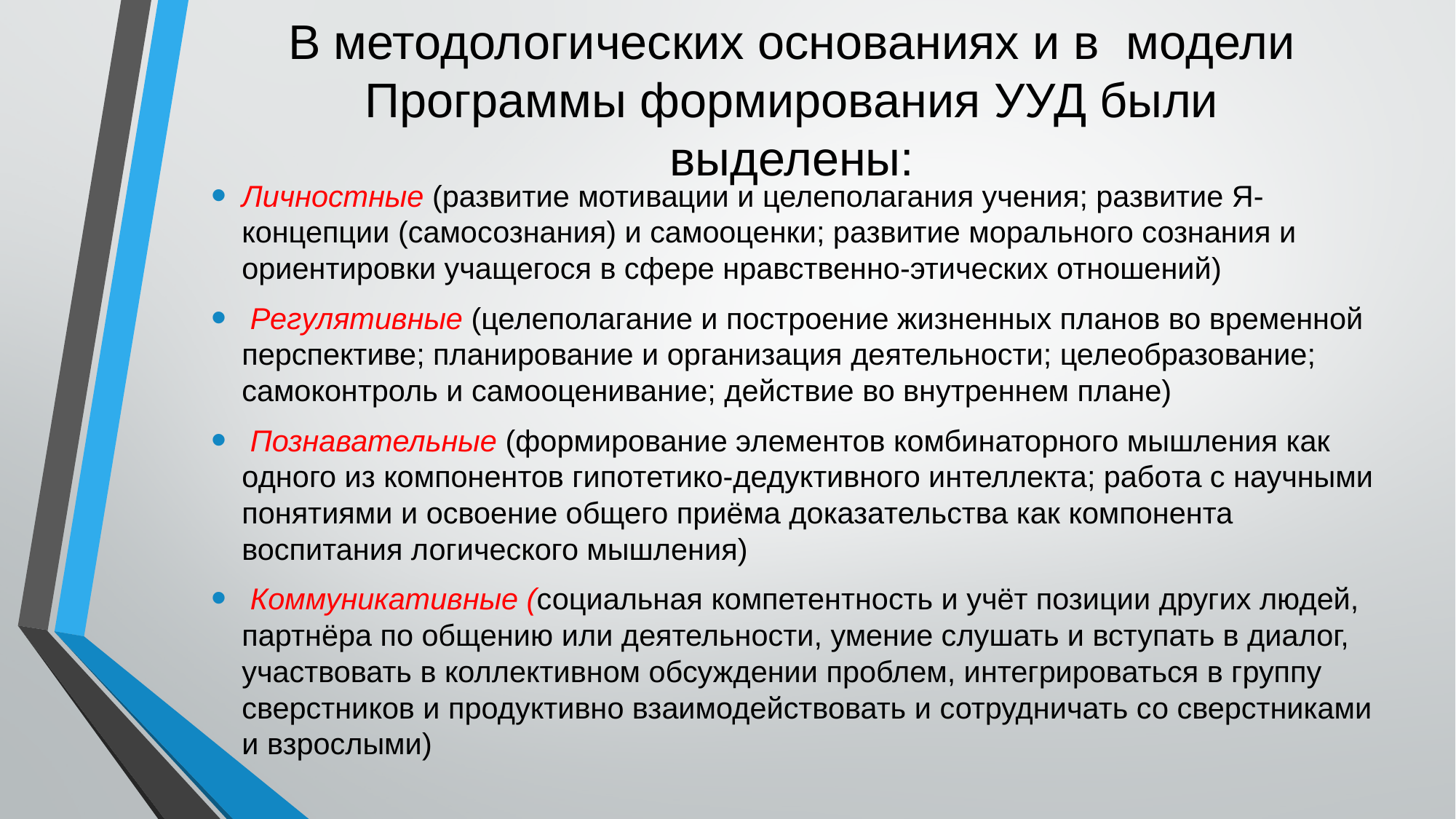

# В методологических основаниях и в  модели Программы формирования УУД были выделены:
Личностные (развитие мотивации и целеполагания учения; развитие Я-концепции (самосознания) и самооценки; развитие морального сознания и ориентировки учащегося в сфере нравственно-этических отношений)
 Регулятивные (целеполагание и построение жизненных планов во временной перспективе; планирование и организация деятельности; целеобразование; самоконтроль и самооценивание; действие во внутреннем плане)
 Познавательные (формирование элементов комбинаторного мышления как одно­го из компонентов гипотетико-дедуктивного интеллекта; рабо­та с научными понятиями и освоение общего приёма доказа­тельства как компонента воспитания логического мышления)
 Коммуникативные (социальная компетентность и учёт позиции других людей, партнёра по общению или деятельности, умение слушать и вступать в диалог, участвовать в коллективном обсуждении проблем, интегрироваться в группу сверстников и продуктивно взаимодействовать и сотрудничать со сверстниками и взрослыми)